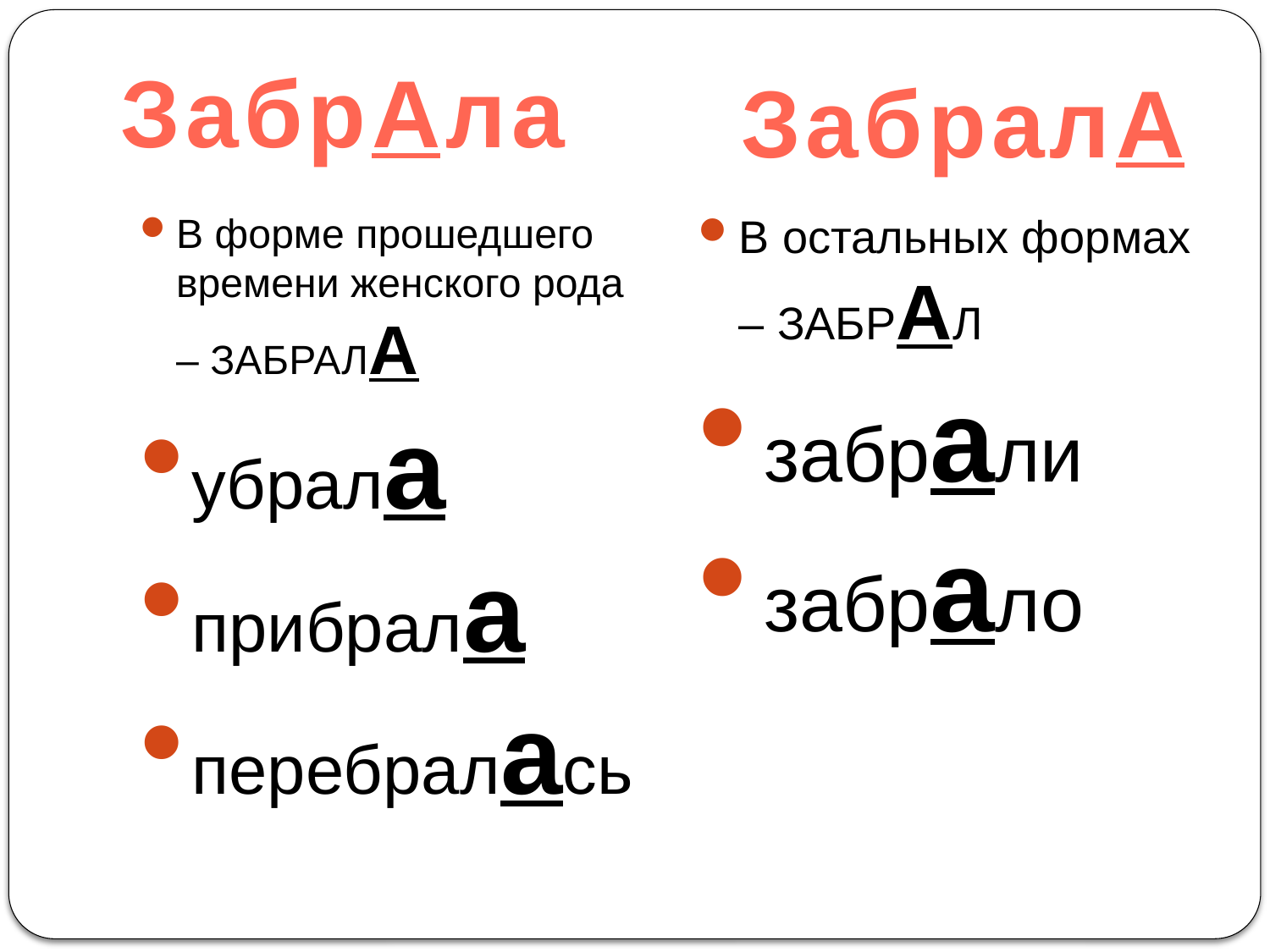

ЗабрАла
ЗабралА
В форме прошедшего времени женского рода – ЗАБРАЛА
убрала
прибрала
перебралась

В остальных формах – ЗАБРАЛ
забрали
забрало